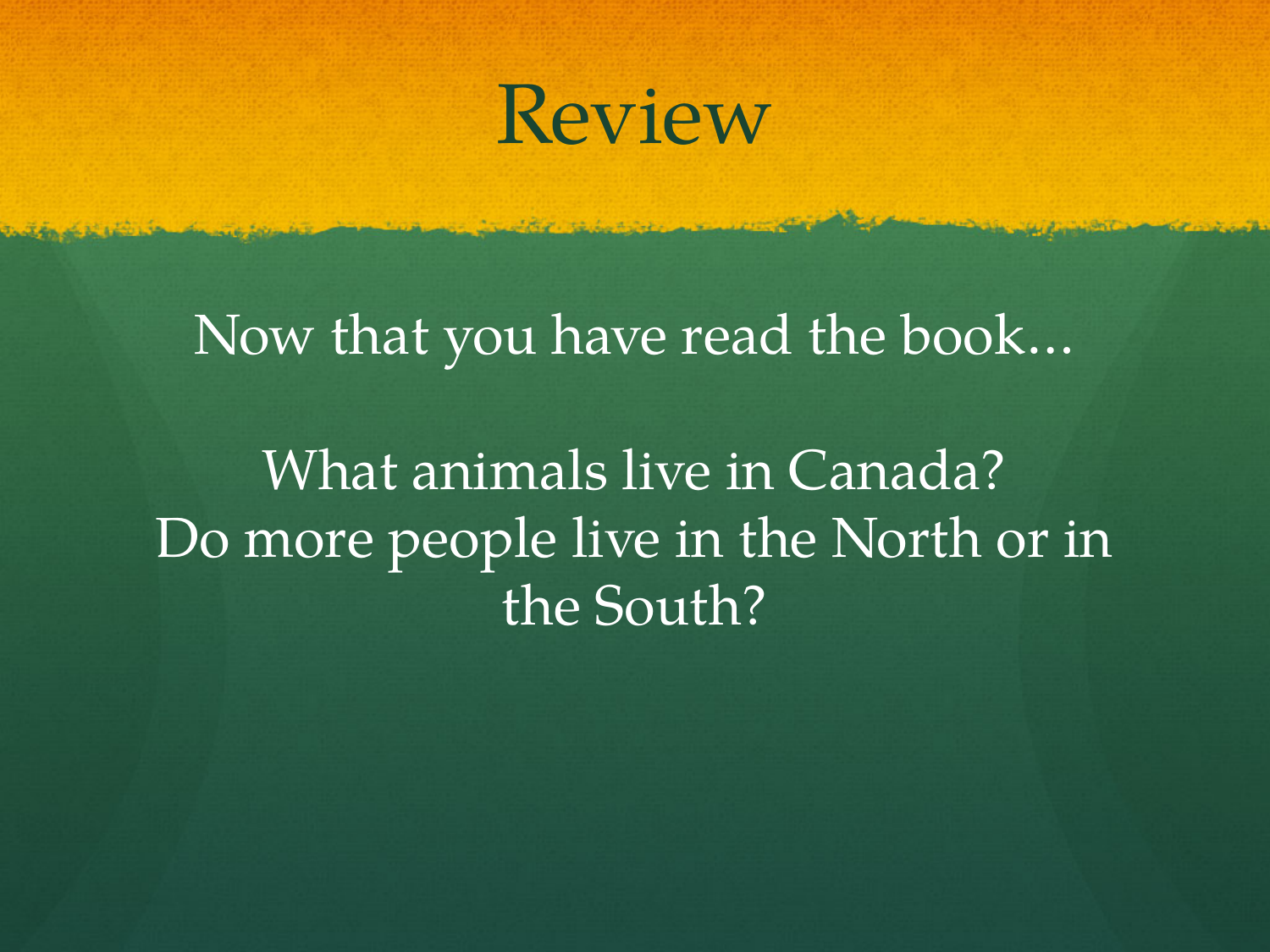

# Review
Now that you have read the book…
What animals live in Canada?
Do more people live in the North or in the South?